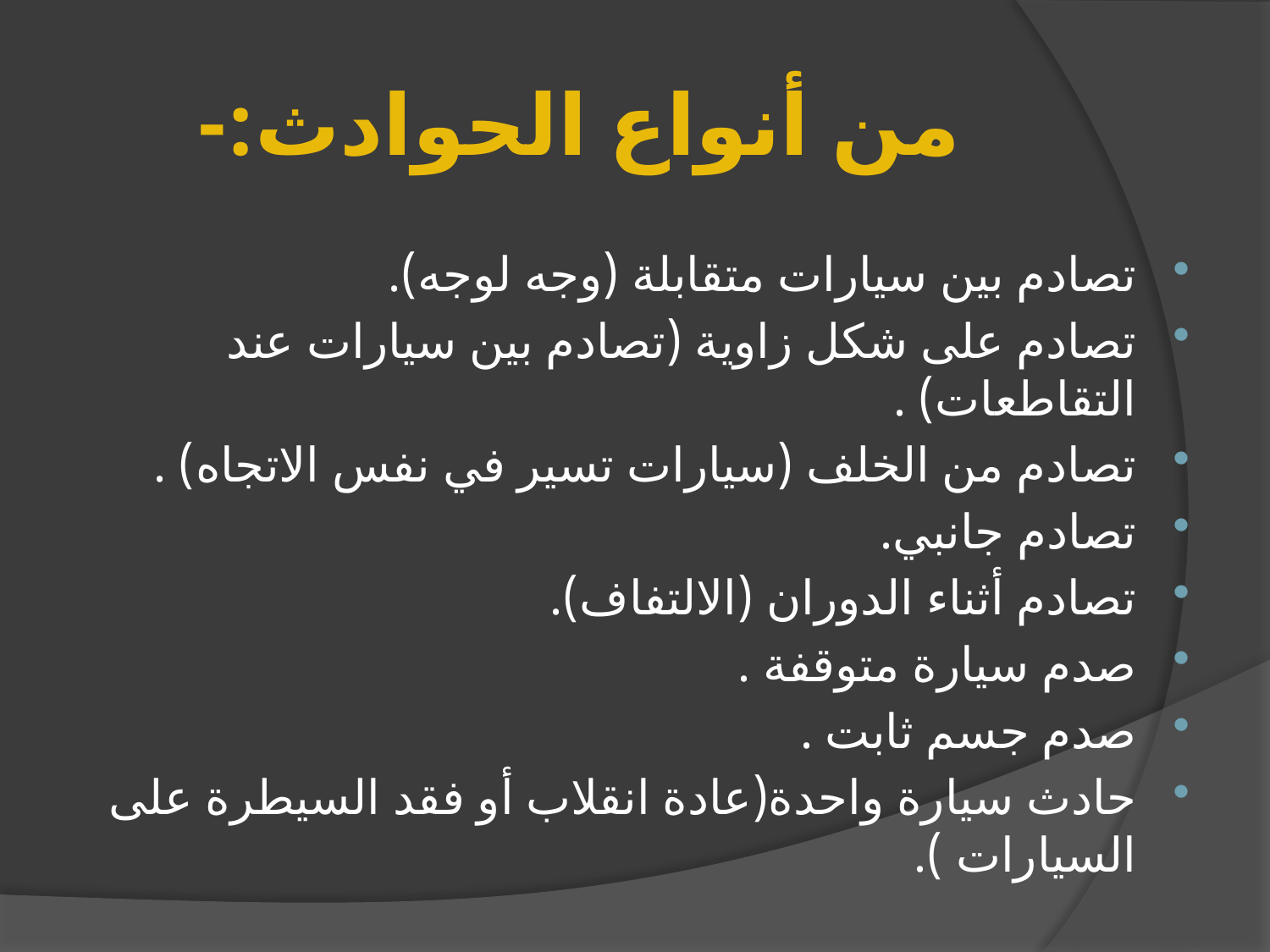

# من أنواع الحوادث:-
تصادم بين سيارات متقابلة (وجه لوجه).
تصادم على شكل زاوية (تصادم بين سيارات عند التقاطعات) .
تصادم من الخلف (سيارات تسير في نفس الاتجاه) .
تصادم جانبي.
تصادم أثناء الدوران (الالتفاف).
صدم سيارة متوقفة .
صدم جسم ثابت .
حادث سيارة واحدة(عادة انقلاب أو فقد السيطرة على السيارات ).